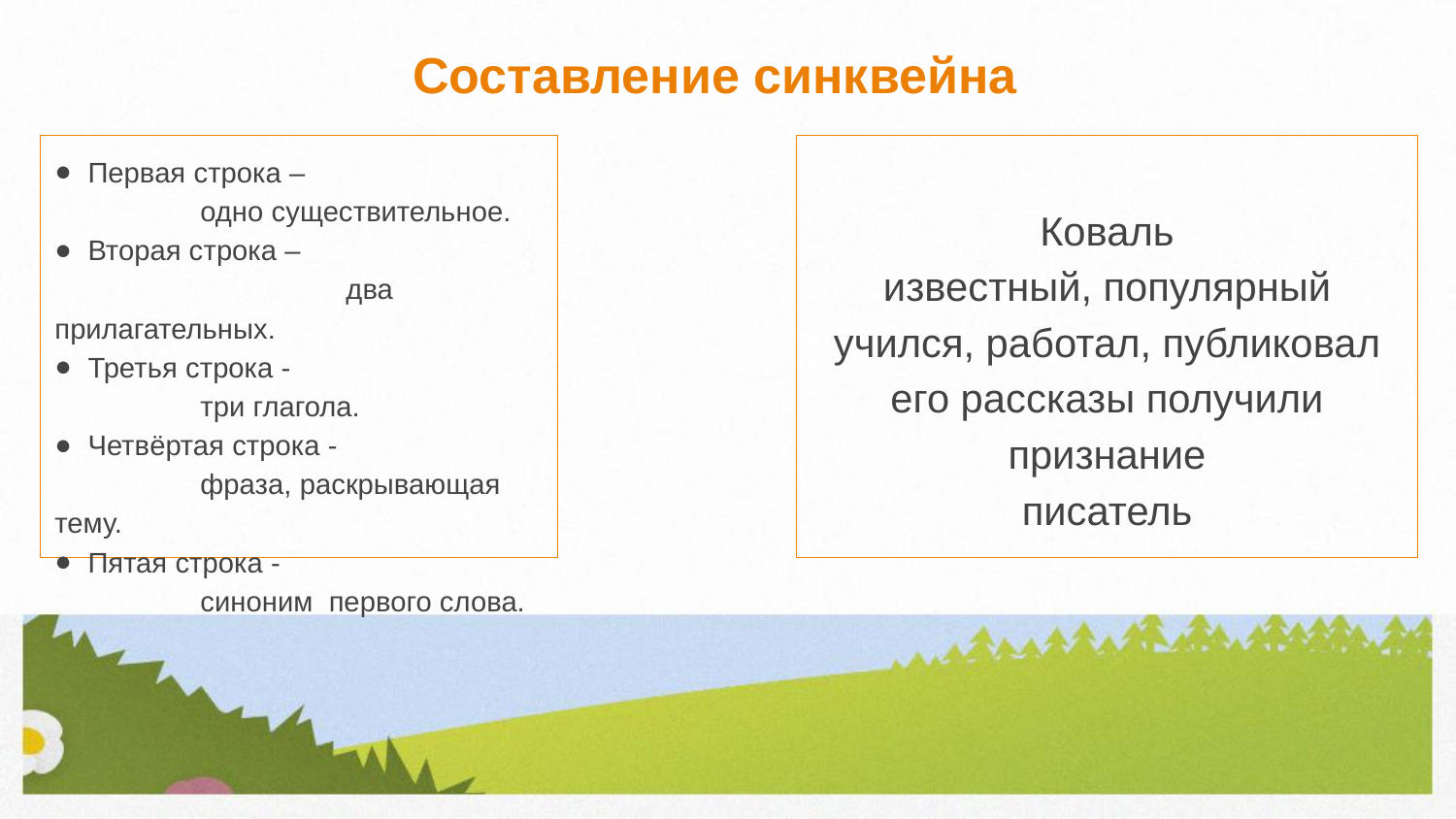

# Составление синквейна
  Первая строка –                               	одно существительное.
  Вторая строка –                            	        	два прилагательных.
  Третья строка -                                     	три глагола.
  Четвёртая строка -                             	фраза, раскрывающая тему.
  Пятая строка -                                             	синоним  первого слова.

Коваль
известный, популярный
учился, работал, публиковал
его рассказы получили признание
писатель